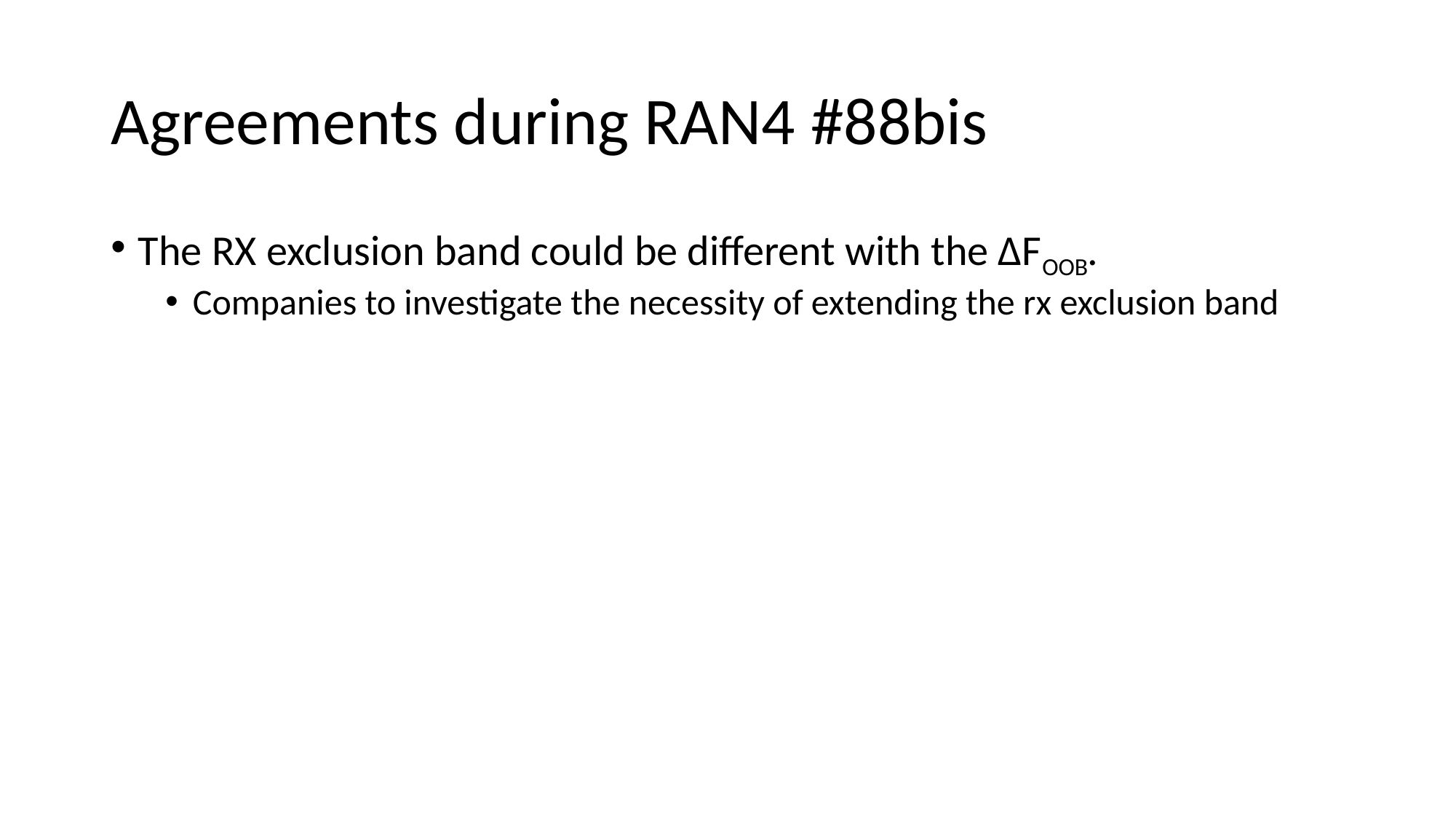

# Agreements during RAN4 #88bis
The RX exclusion band could be different with the ∆FOOB.
Companies to investigate the necessity of extending the rx exclusion band